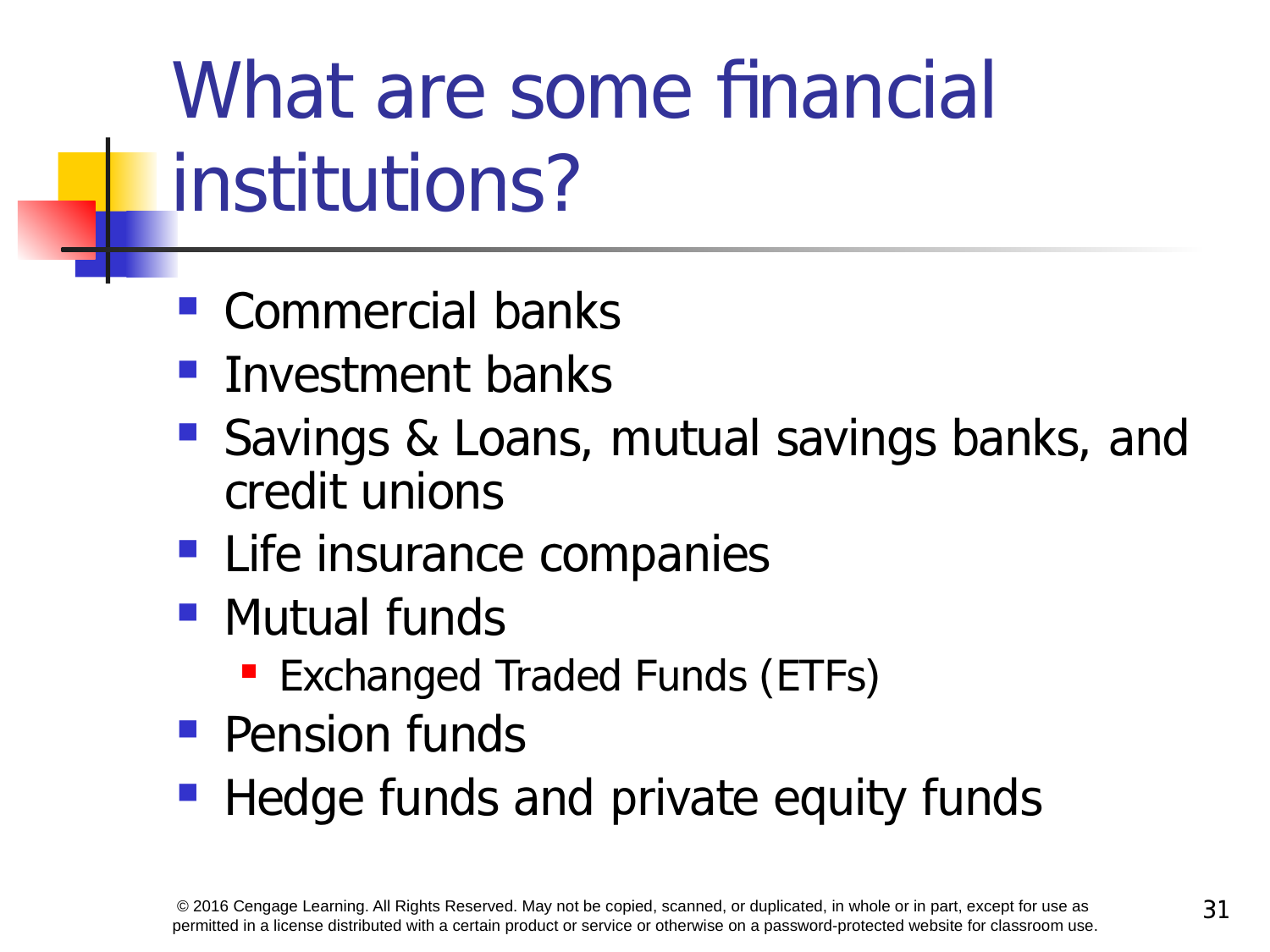

# What are some financial institutions?
Commercial banks
Investment banks
Savings & Loans, mutual savings banks, and credit unions
Life insurance companies
Mutual funds
Exchanged Traded Funds (ETFs)
Pension funds
Hedge funds and private equity funds
31